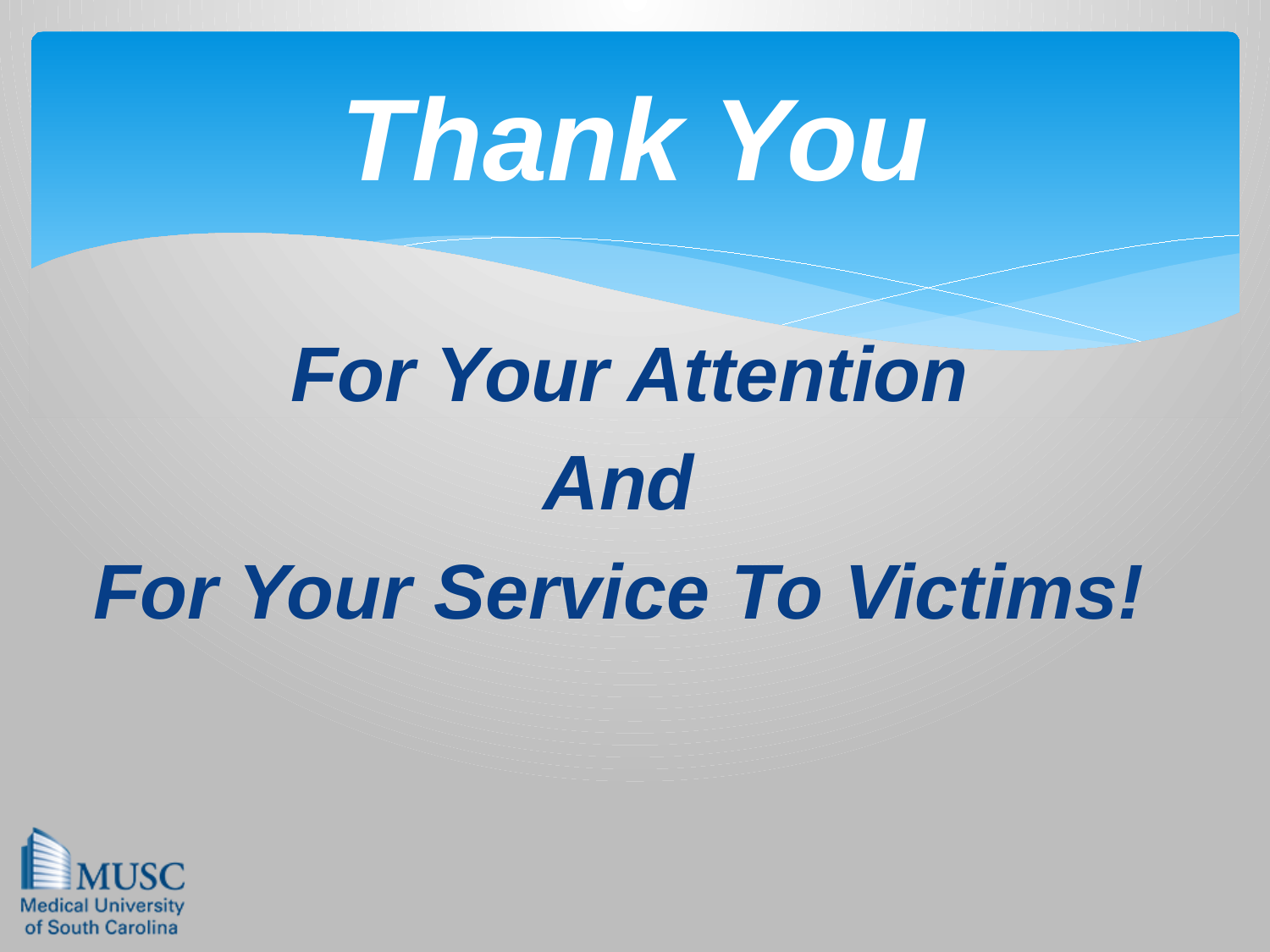

# Thank You
For Your Attention
And
For Your Service To Victims!